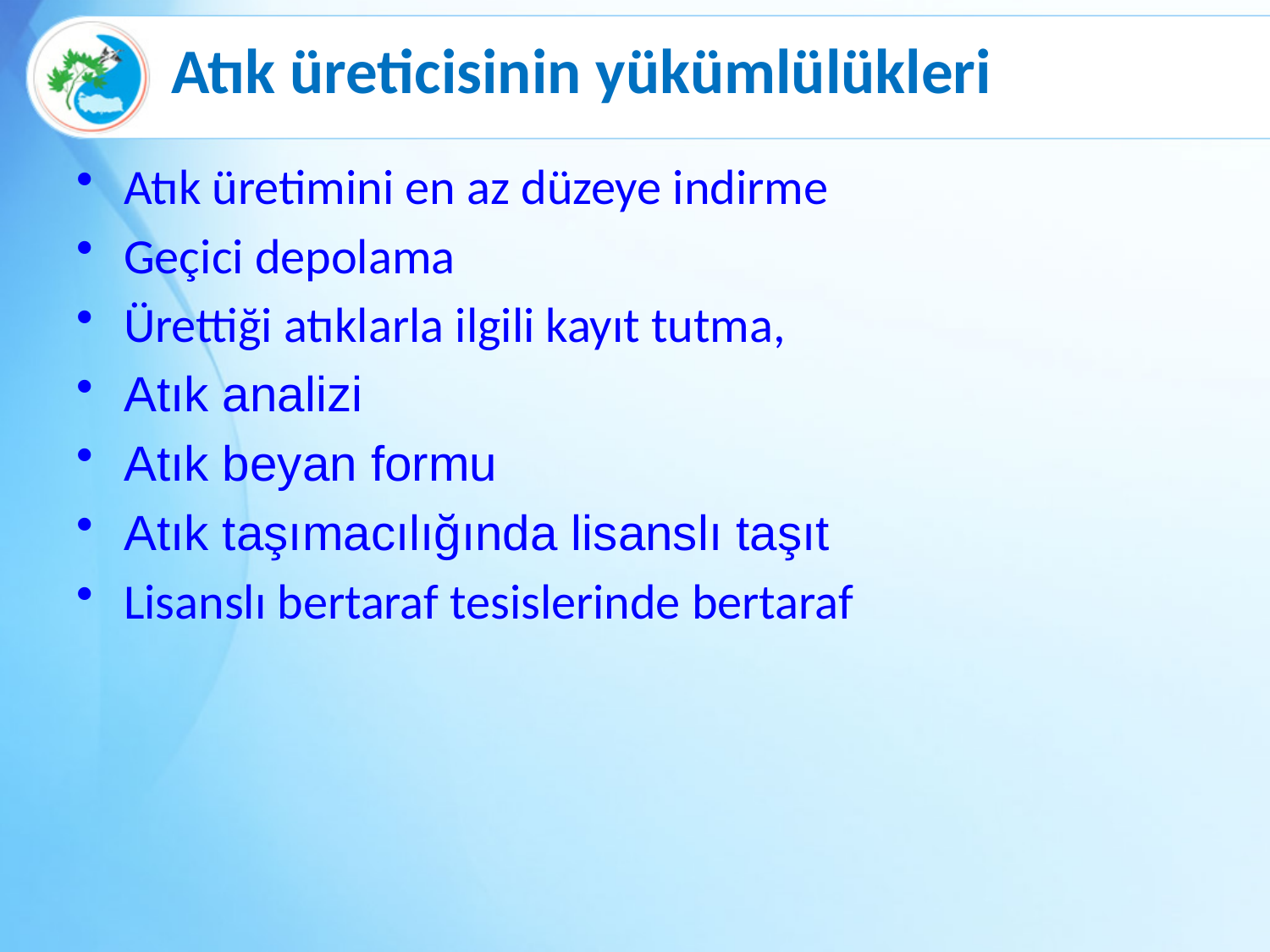

Atık üreticisinin yükümlülükleri
Atık üretimini en az düzeye indirme
Geçici depolama
Ürettiği atıklarla ilgili kayıt tutma,
Atık analizi
Atık beyan formu
Atık taşımacılığında lisanslı taşıt
Lisanslı bertaraf tesislerinde bertaraf